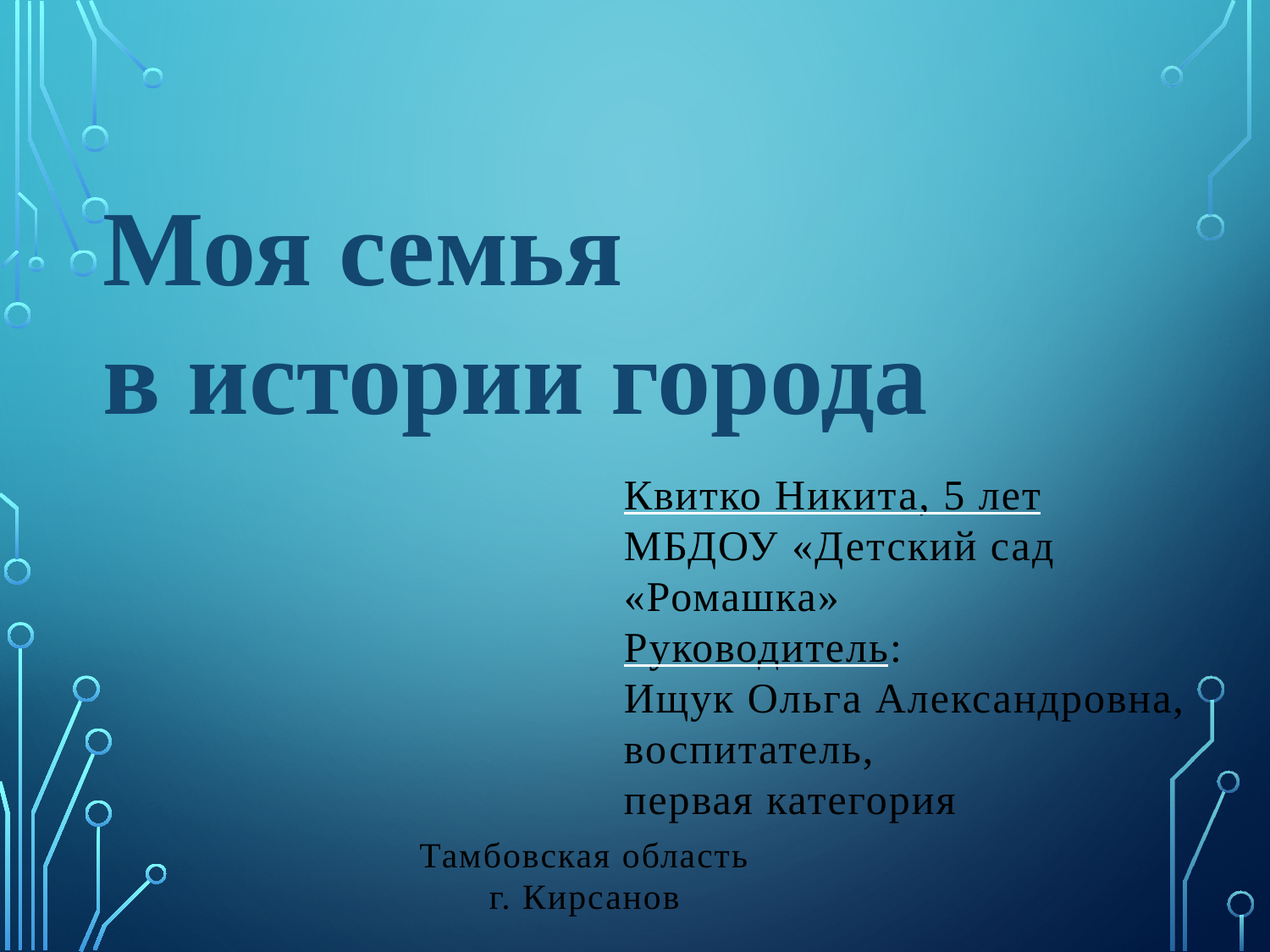

Моя семья
в истории города

Квитко Никита, 5 лет
МБДОУ «Детский сад «Ромашка»
Руководитель:
Ищук Ольга Александровна,
воспитатель,
первая категория
Тамбовская область
г. Кирсанов